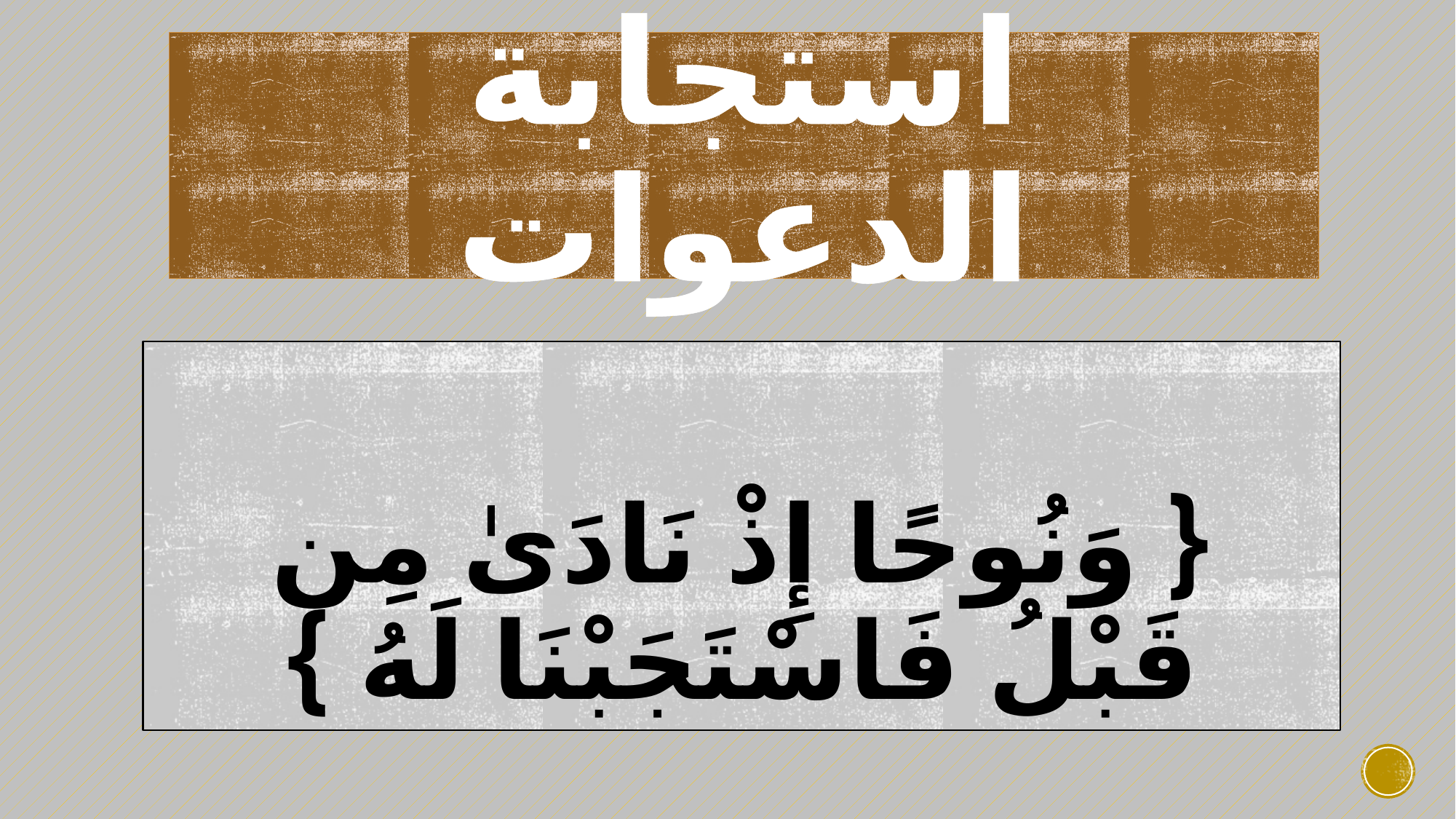

# استجابة الدعوات

{ وَنُوحًا إِذْ نَادَىٰ مِن قَبْلُ فَاسْتَجَبْنَا لَهُ }